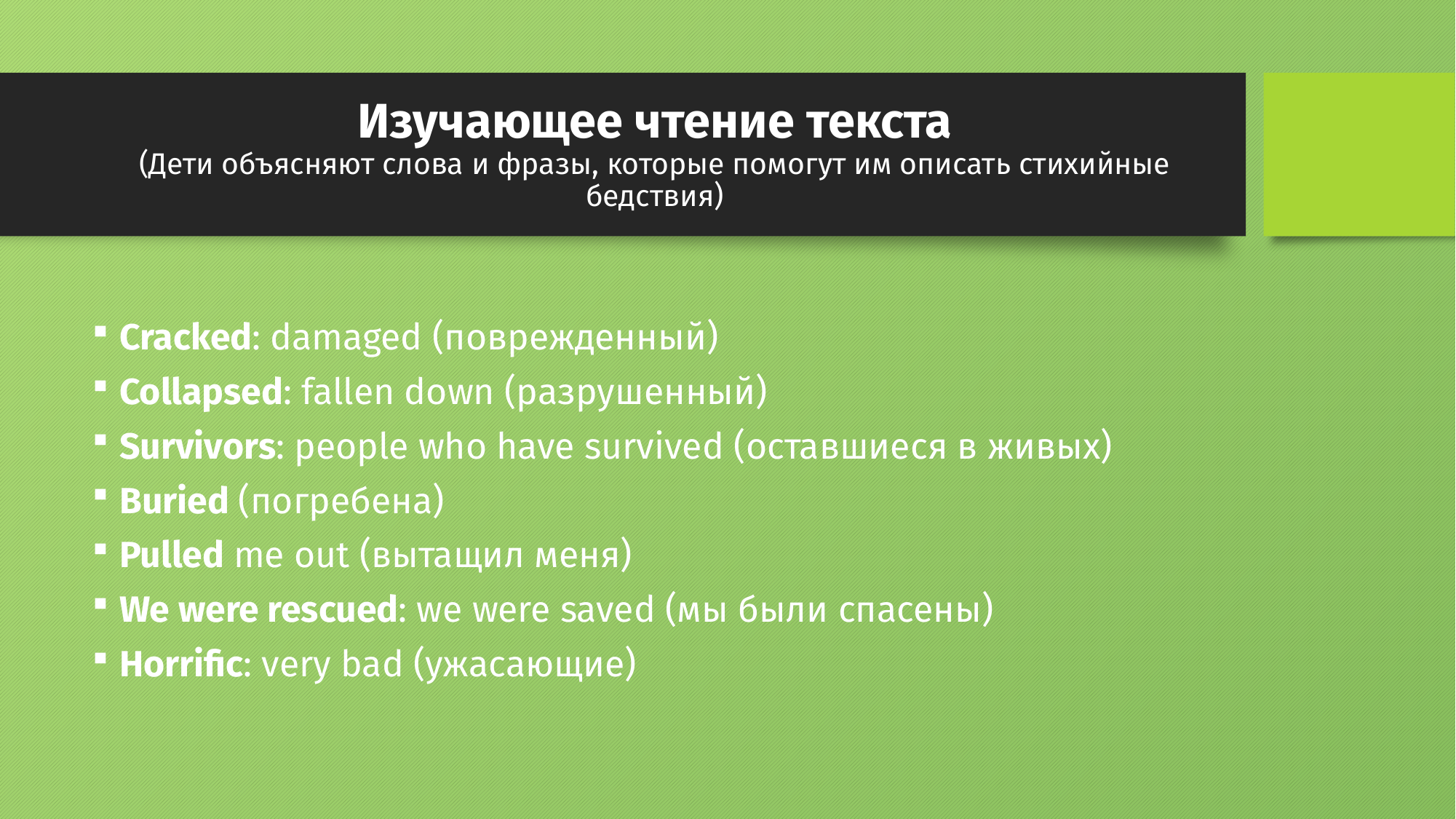

# Изучающее чтение текста (Дети объясняют слова и фразы, которые помогут им описать стихийные бедствия)
Cracked: damaged (поврежденный)
Collapsed: fallen down (разрушенный)
Survivors: people who have survived (оставшиеся в живых)
Buried (погребена)
Pulled me out (вытащил меня)
We were rescued: we were saved (мы были спасены)
Horrific: very bad (ужасающие)